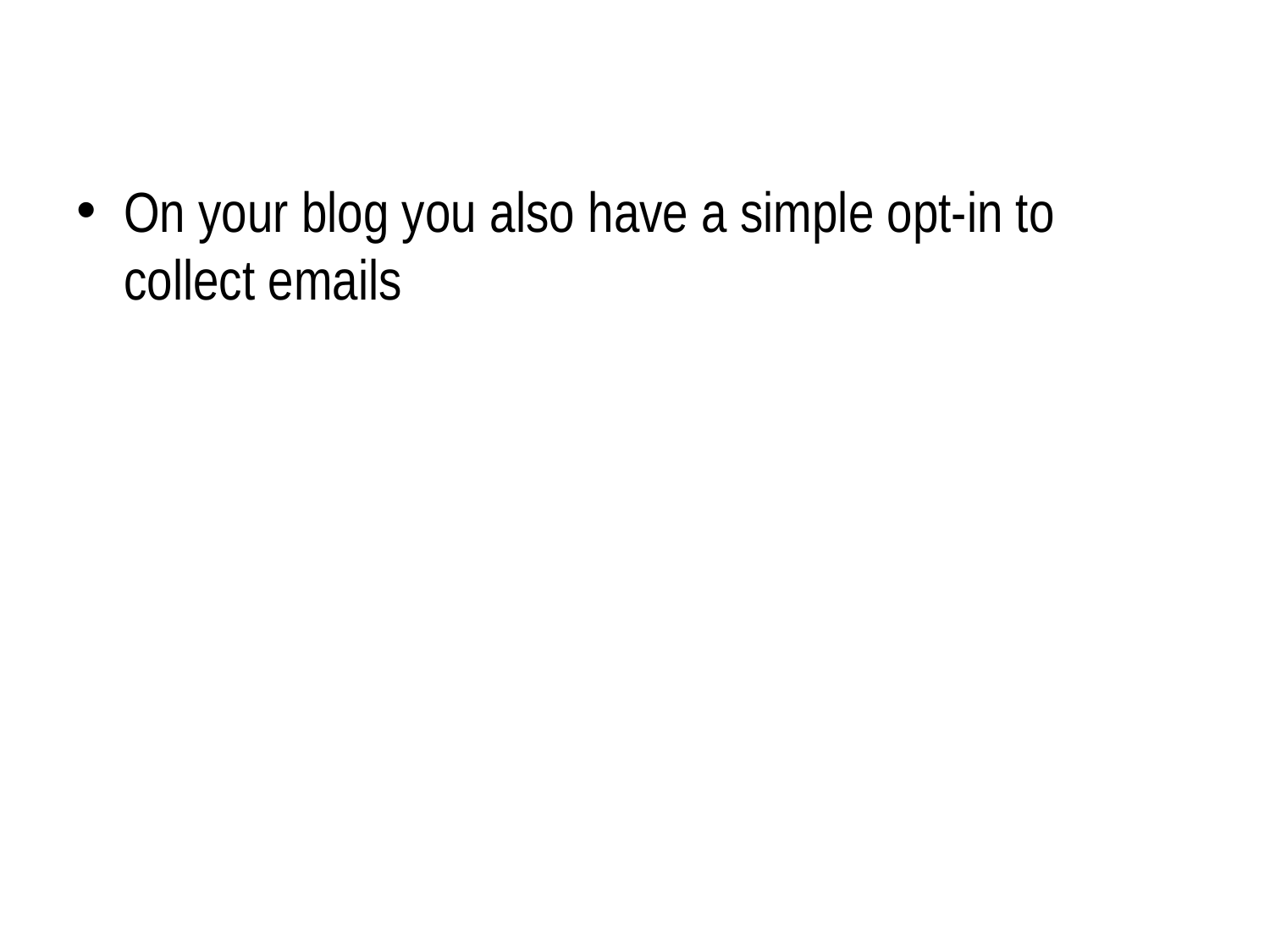

On your blog you also have a simple opt-in to collect emails